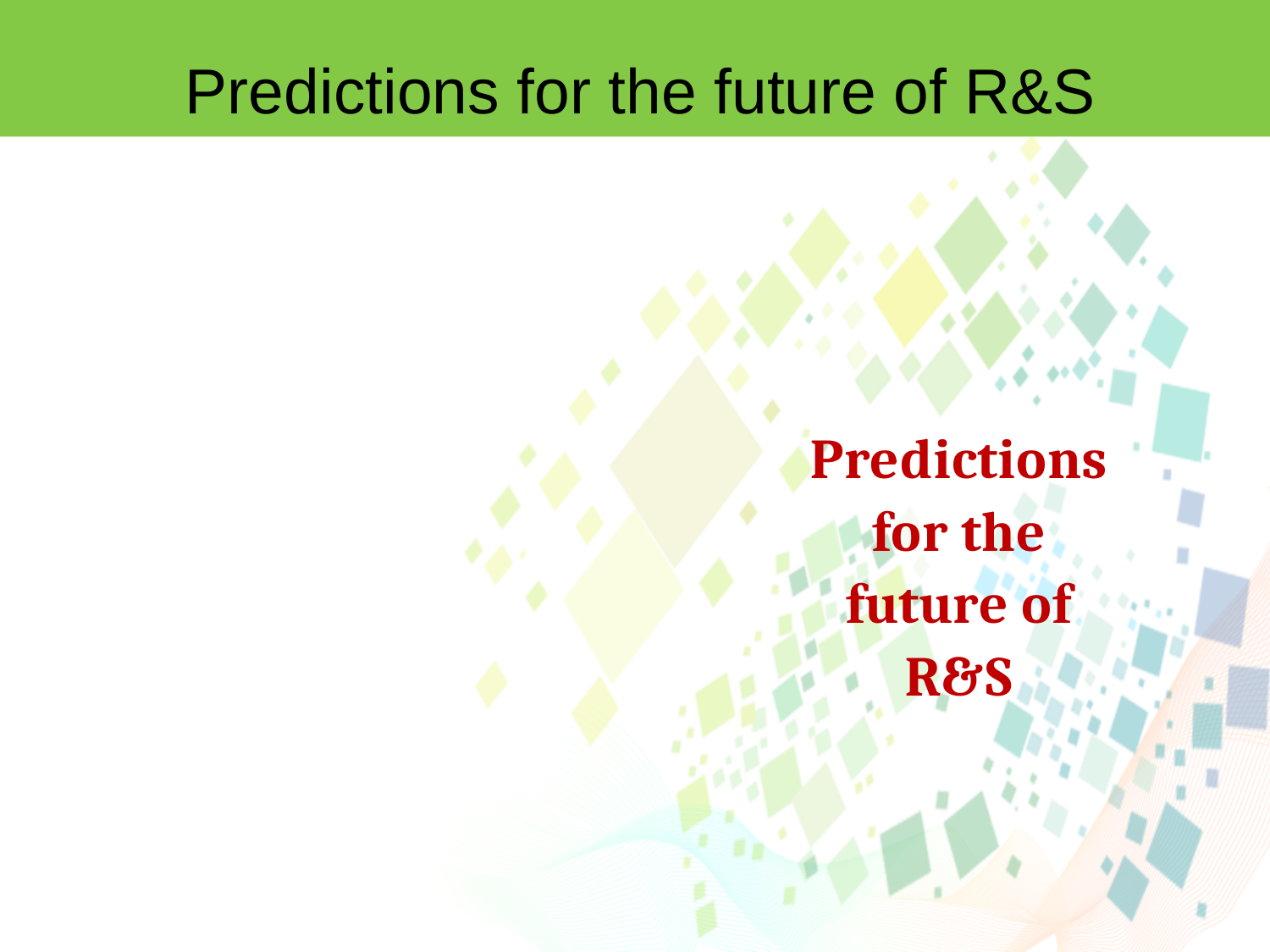

Predictions for the future of R&S
Predictions for the future of R&S